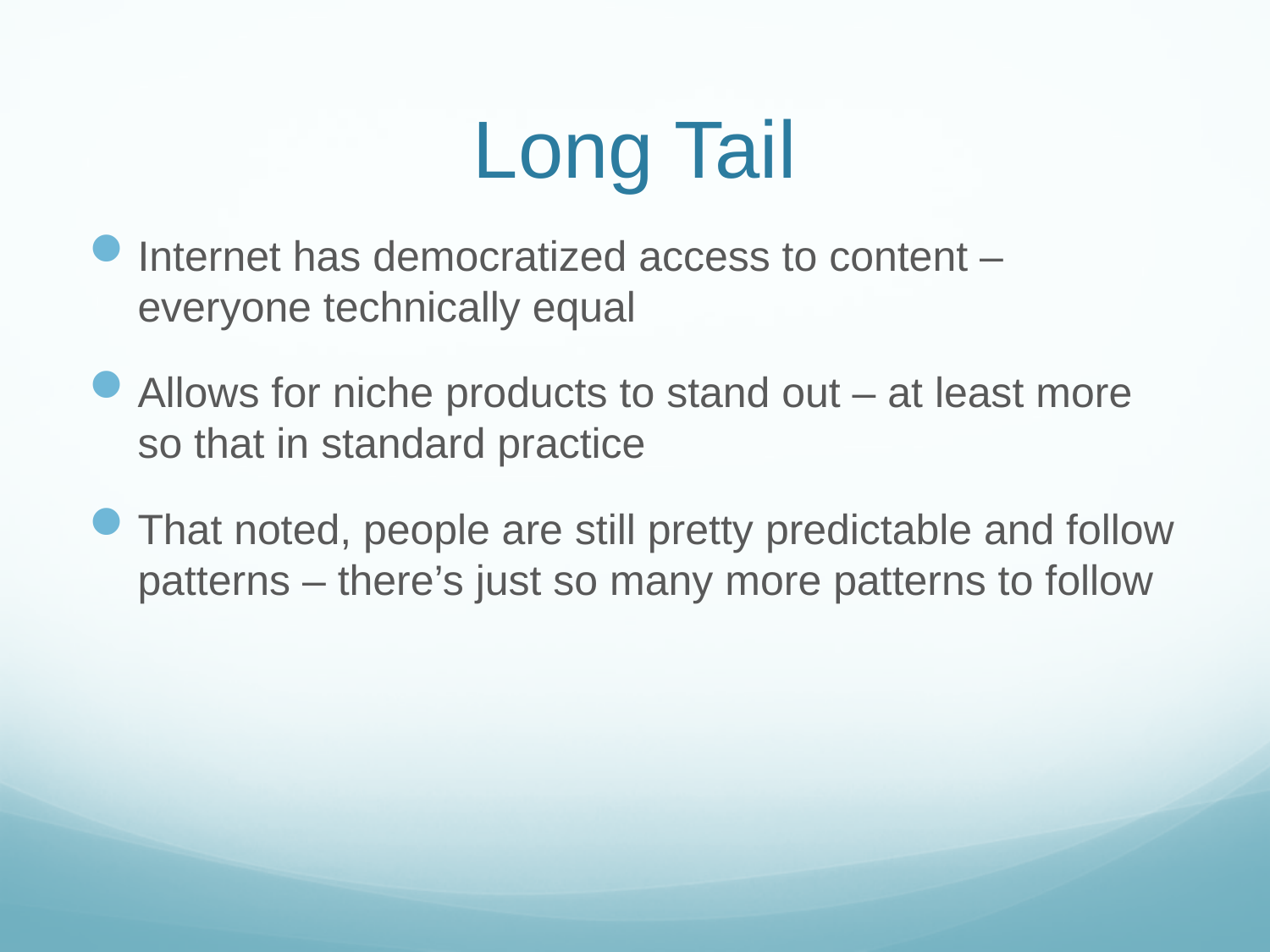

# Long Tail
Internet has democratized access to content – everyone technically equal
Allows for niche products to stand out – at least more so that in standard practice
That noted, people are still pretty predictable and follow patterns – there’s just so many more patterns to follow